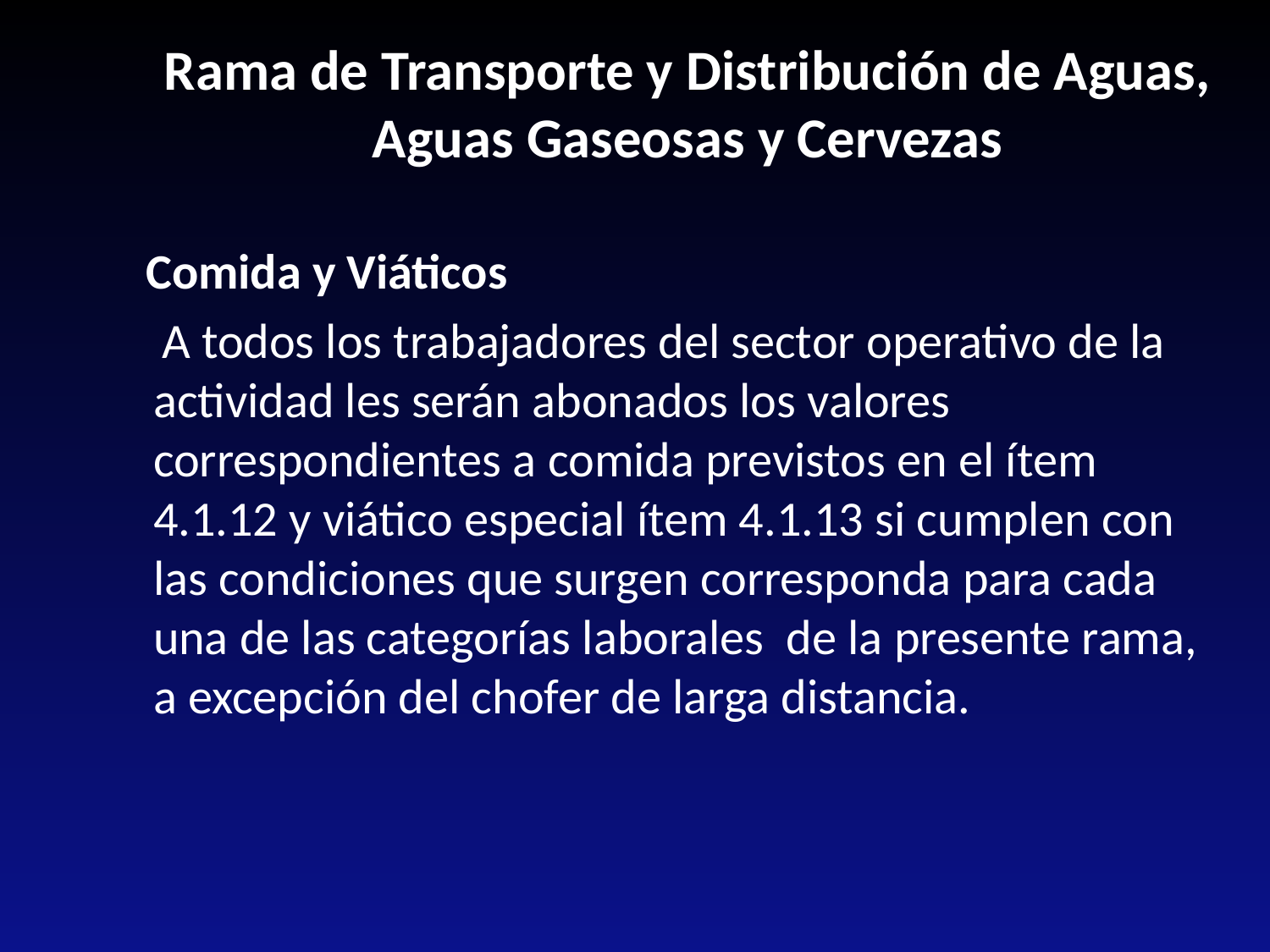

Rama de Transporte y Distribución de Aguas, Aguas Gaseosas y Cervezas
     Comida y Viáticos
     A todos los trabajadores del sector operativo de la actividad les serán abonados los valores correspondientes a comida previstos en el ítem 4.1.12 y viático especial ítem 4.1.13 si cumplen con las condiciones que surgen corresponda para cada una de las categorías laborales  de la presente rama, a excepción del chofer de larga distancia.